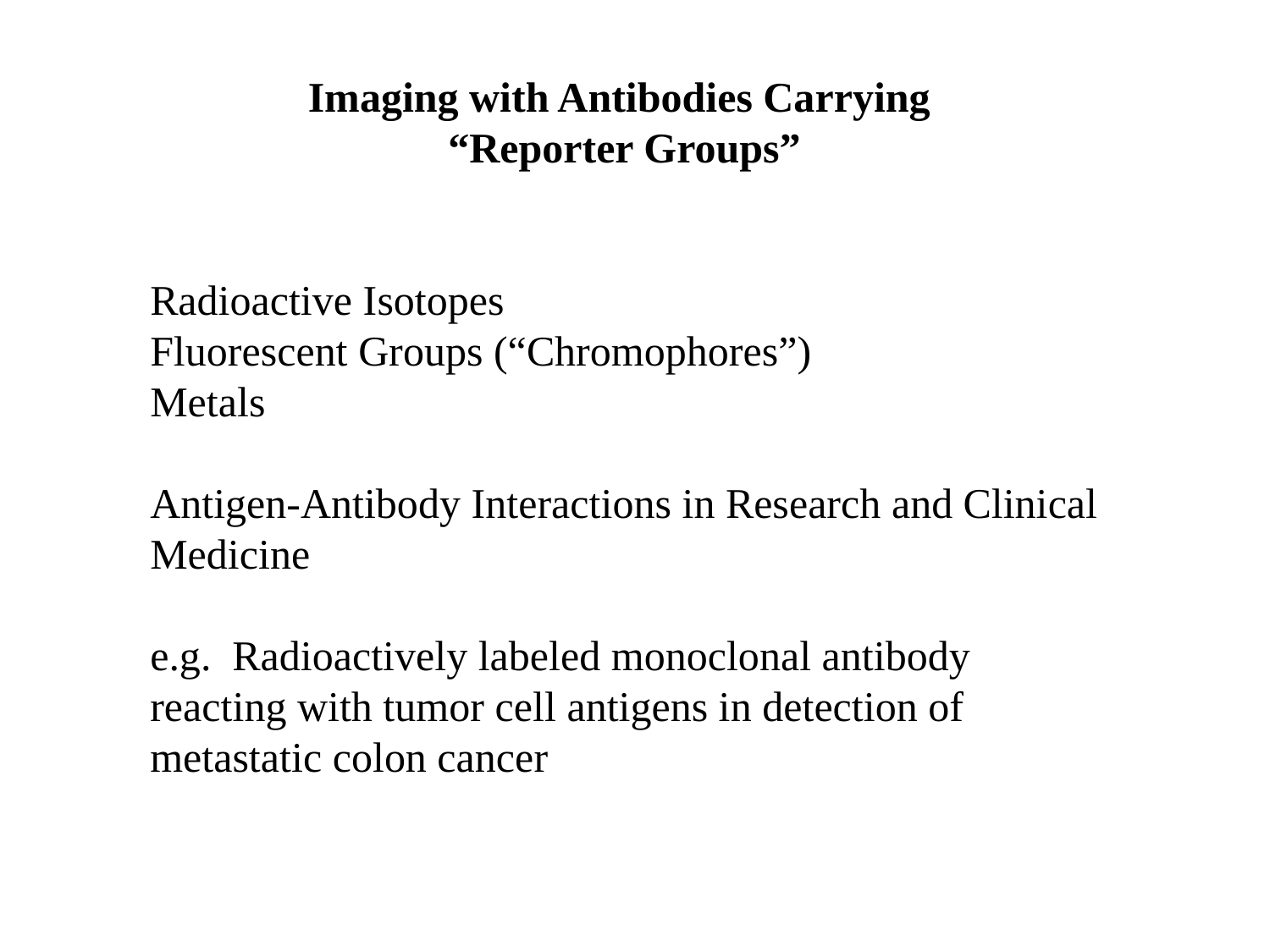

Imaging with Antibodies Carrying
“Reporter Groups”

Radioactive Isotopes
Fluorescent Groups (“Chromophores”)
Metals

Antigen-Antibody Interactions in Research and Clinical Medicine

e.g.  Radioactively labeled monoclonal antibody reacting with tumor cell antigens in detection of metastatic colon cancer